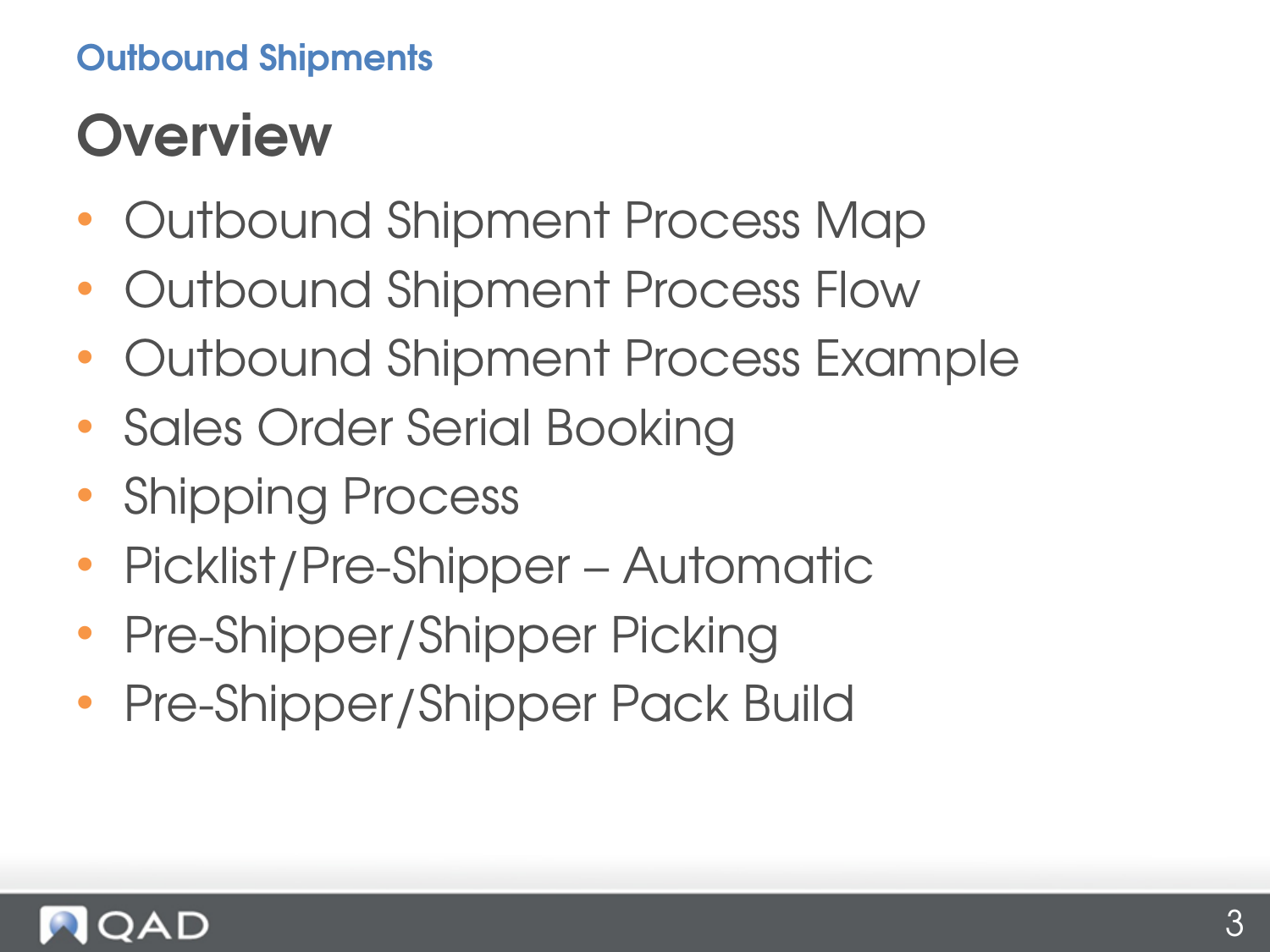

Outbound Shipments
# Overview
Outbound Shipment Process Map
Outbound Shipment Process Flow
Outbound Shipment Process Example
Sales Order Serial Booking
Shipping Process
Picklist/Pre-Shipper – Automatic
Pre-Shipper/Shipper Picking
Pre-Shipper/Shipper Pack Build

3